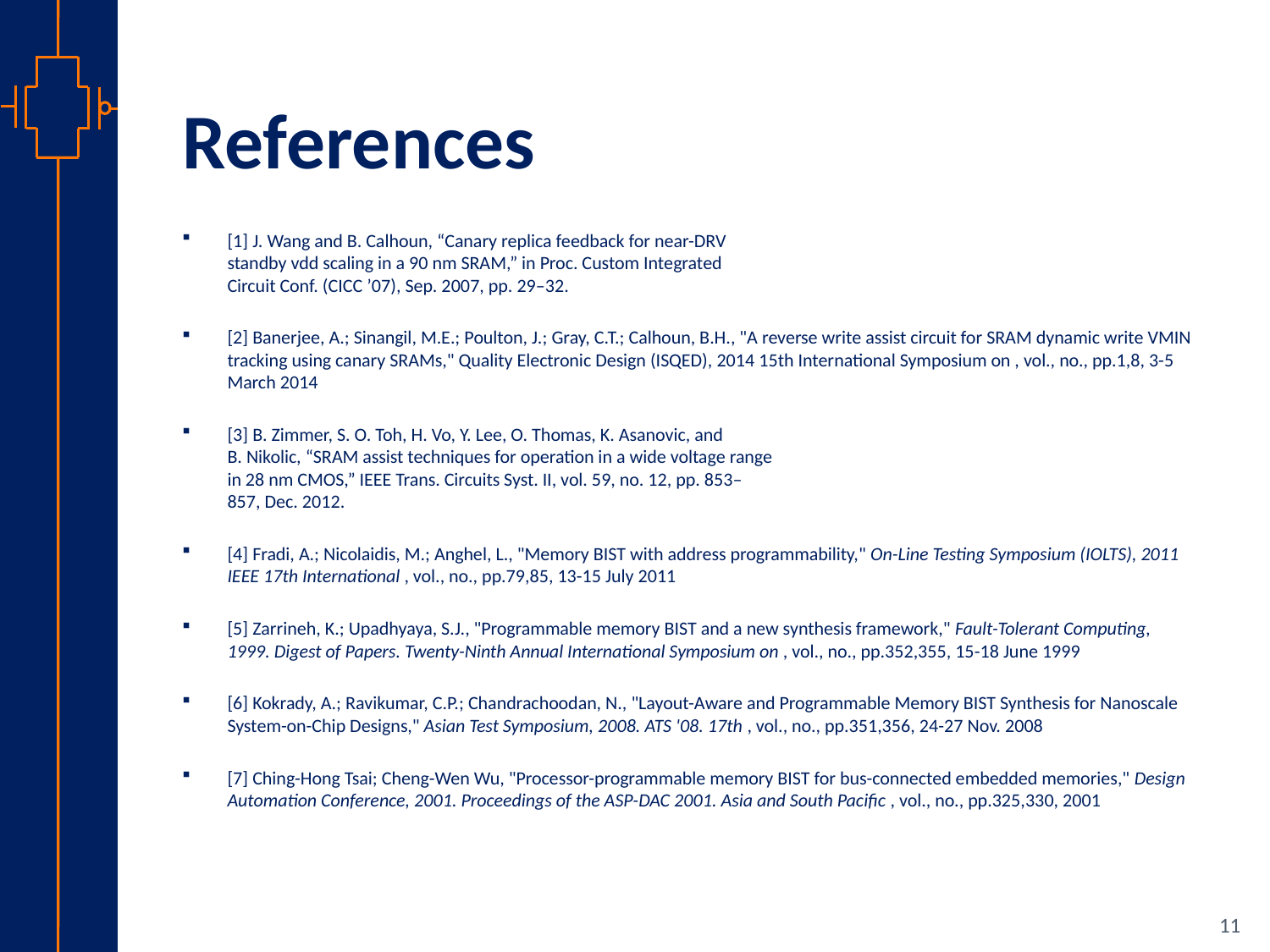

# References
[1] J. Wang and B. Calhoun, “Canary replica feedback for near-DRV
standby vdd scaling in a 90 nm SRAM,” in Proc. Custom Integrated
Circuit Conf. (CICC ’07), Sep. 2007, pp. 29–32.

[2] Banerjee, A.; Sinangil, M.E.; Poulton, J.; Gray, C.T.; Calhoun, B.H., "A reverse write assist circuit for SRAM dynamic write VMIN tracking using canary SRAMs," Quality Electronic Design (ISQED), 2014 15th International Symposium on , vol., no., pp.1,8, 3-5 March 2014

[3] B. Zimmer, S. O. Toh, H. Vo, Y. Lee, O. Thomas, K. Asanovic, and
B. Nikolic, “SRAM assist techniques for operation in a wide voltage range
in 28 nm CMOS,” IEEE Trans. Circuits Syst. II, vol. 59, no. 12, pp. 853–
857, Dec. 2012.

[4] Fradi, A.; Nicolaidis, M.; Anghel, L., "Memory BIST with address programmability," On-Line Testing Symposium (IOLTS), 2011 IEEE 17th International , vol., no., pp.79,85, 13-15 July 2011

[5] Zarrineh, K.; Upadhyaya, S.J., "Programmable memory BIST and a new synthesis framework," Fault-Tolerant Computing, 1999. Digest of Papers. Twenty-Ninth Annual International Symposium on , vol., no., pp.352,355, 15-18 June 1999

[6] Kokrady, A.; Ravikumar, C.P.; Chandrachoodan, N., "Layout-Aware and Programmable Memory BIST Synthesis for Nanoscale System-on-Chip Designs," Asian Test Symposium, 2008. ATS '08. 17th , vol., no., pp.351,356, 24-27 Nov. 2008

[7] Ching-Hong Tsai; Cheng-Wen Wu, "Processor-programmable memory BIST for bus-connected embedded memories," Design Automation Conference, 2001. Proceedings of the ASP-DAC 2001. Asia and South Pacific , vol., no., pp.325,330, 2001

11